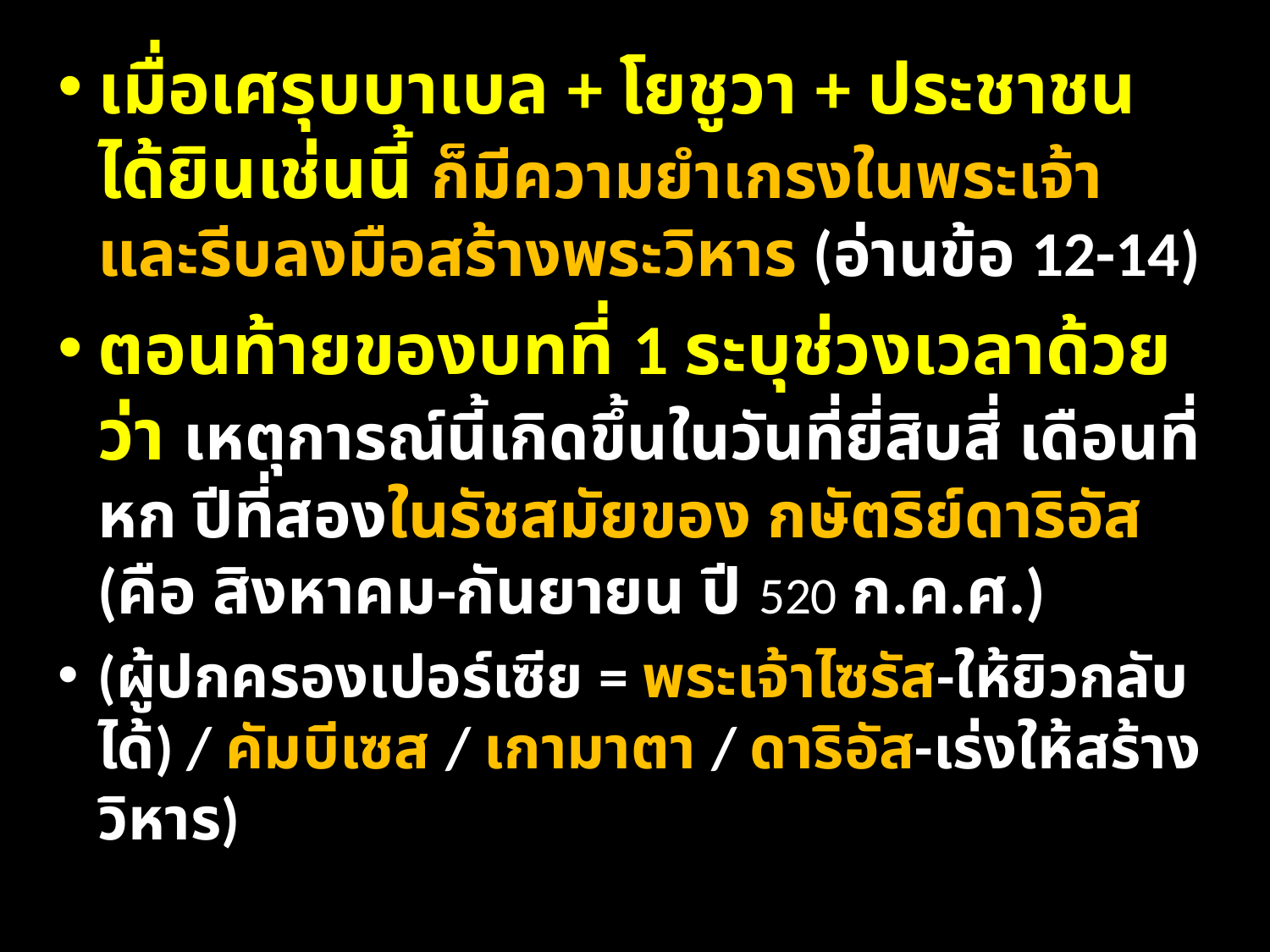

เมื่อเศรุบบาเบล + โยชูวา + ประชาชนได้ยินเช่นนี้ ก็มีความยำเกรงในพระเจ้า และรีบลงมือสร้างพระวิหาร (อ่านข้อ 12-14)
ตอนท้ายของบทที่ 1 ระบุช่วงเวลาด้วยว่า เหตุการณ์นี้เกิดขึ้นในวันที่ยี่สิบสี่ เดือนที่หก ปีที่สองในรัชสมัยของ กษัตริย์ดาริอัส (คือ สิงหาคม-กันยายน ปี 520 ก.ค.ศ.)
(ผู้ปกครองเปอร์เซีย = พระเจ้าไซรัส-ให้ยิวกลับได้) / คัมบีเซส / เกามาตา / ดาริอัส-เร่งให้สร้างวิหาร)